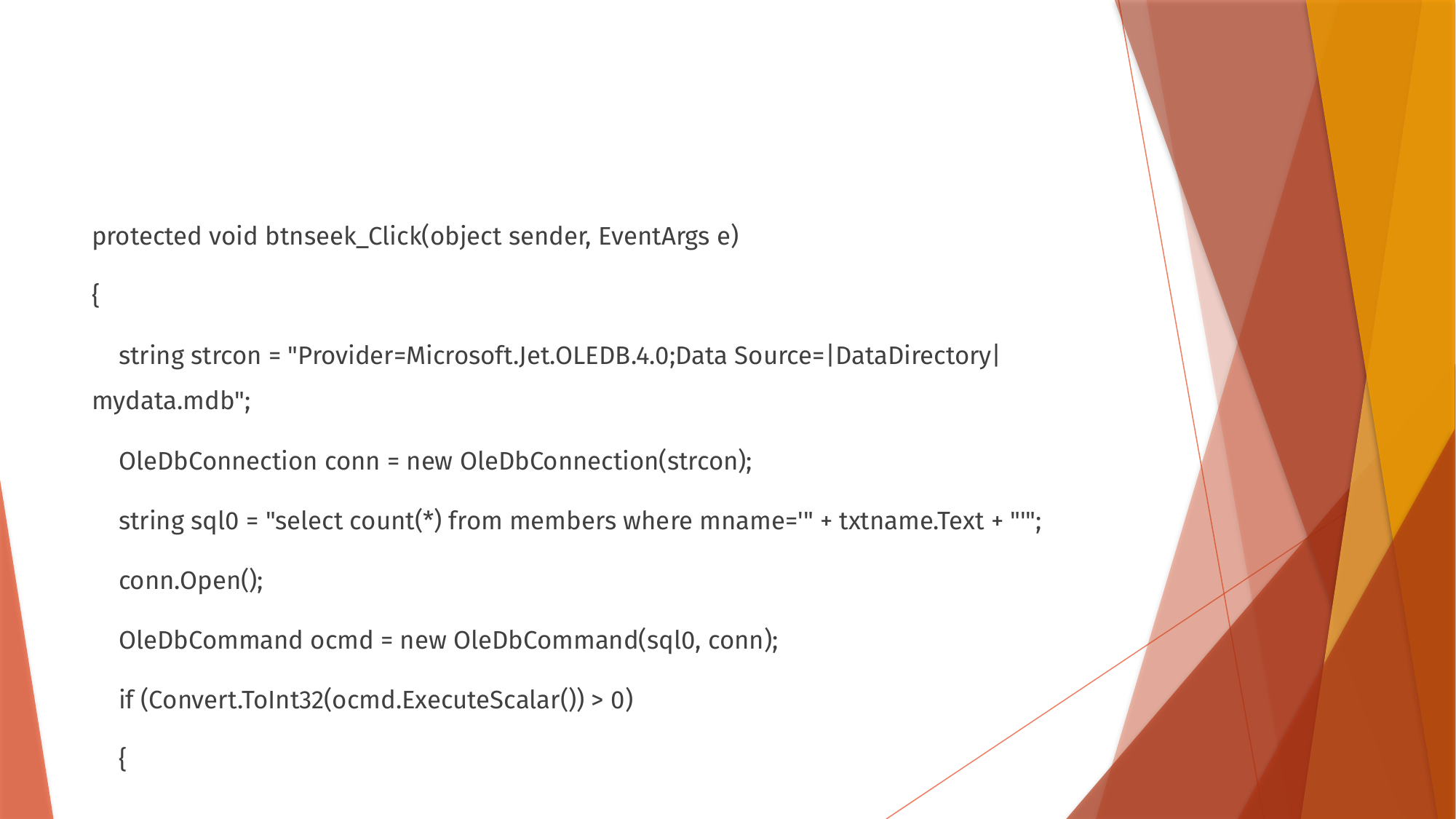

#
protected void btnseek_Click(object sender, EventArgs e)
{
    string strcon = "Provider=Microsoft.Jet.OLEDB.4.0;Data Source=|DataDirectory|mydata.mdb";
    OleDbConnection conn = new OleDbConnection(strcon);
    string sql0 = "select count(*) from members where mname='" + txtname.Text + "'";
    conn.Open();
    OleDbCommand ocmd = new OleDbCommand(sql0, conn);
    if (Convert.ToInt32(ocmd.ExecuteScalar()) > 0)
    {